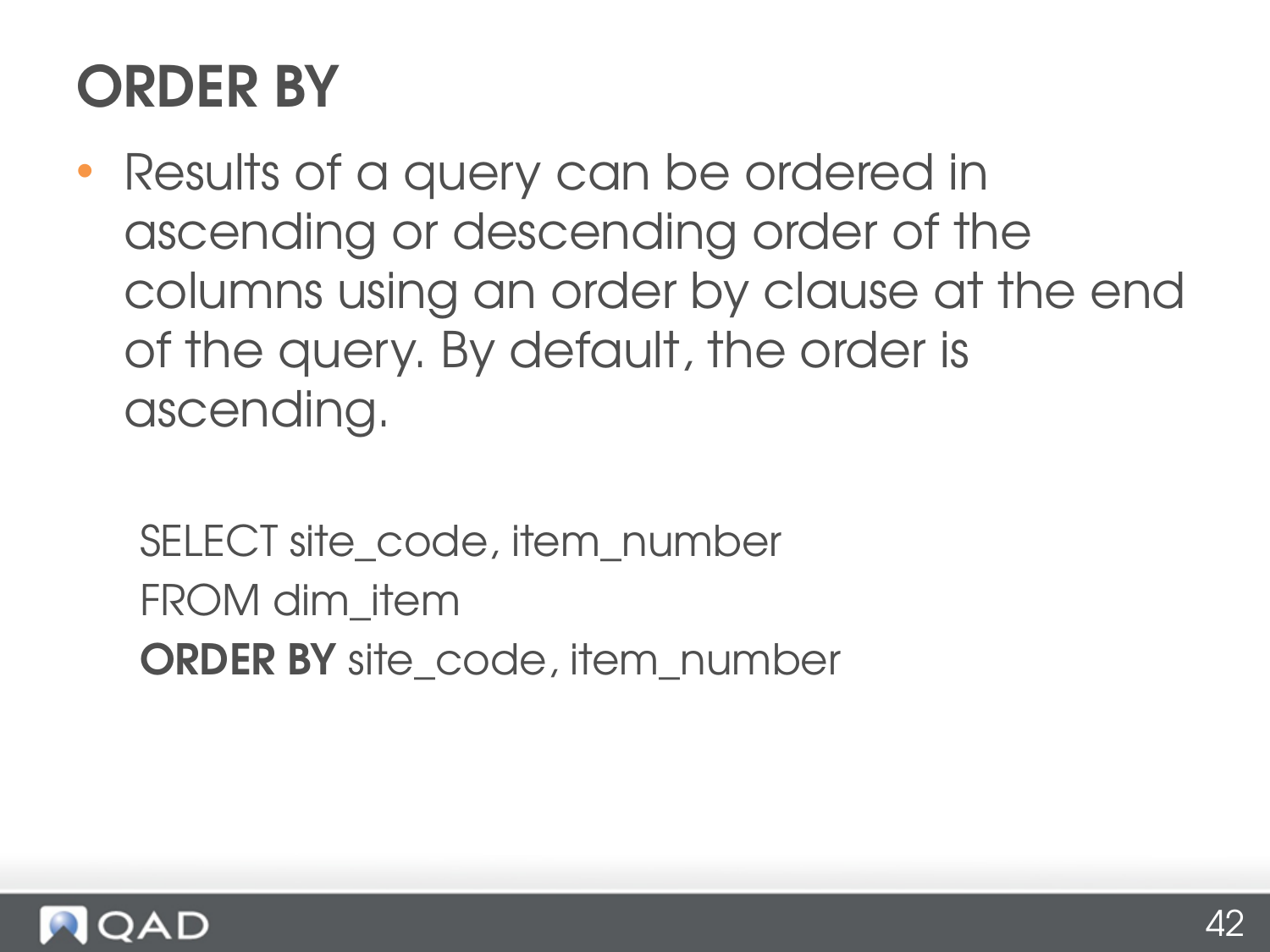

# ORDER BY
Results of a query can be ordered in ascending or descending order of the columns using an order by clause at the end of the query. By default, the order is ascending.

SELECT site_code, item_number
FROM dim_item
ORDER BY site_code, item_number
42